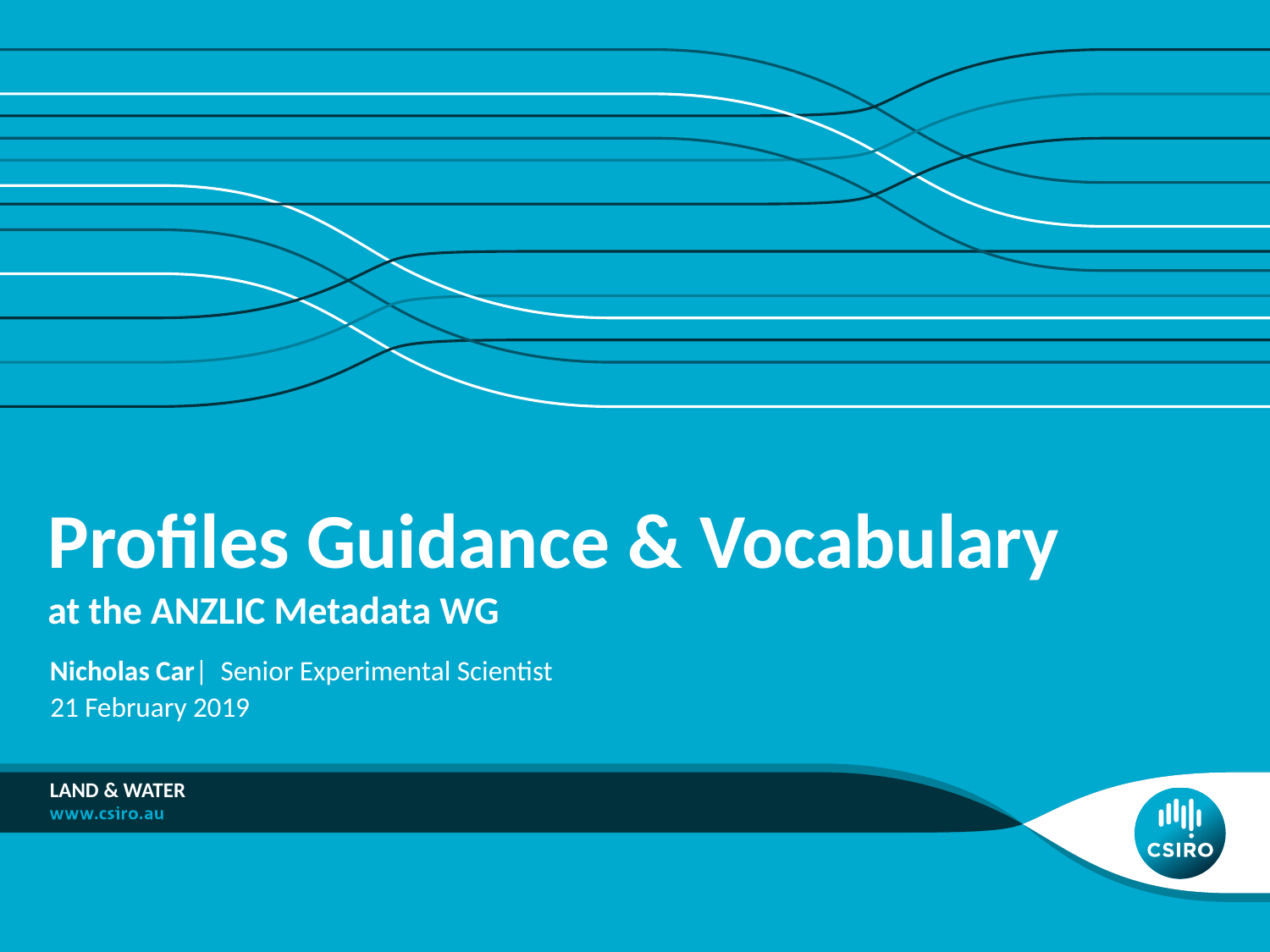

# Profiles Guidance & Vocabulary
at the ANZLIC Metadata WG
Nicholas Car|  Senior Experimental Scientist
21 February 2019
Land & Water